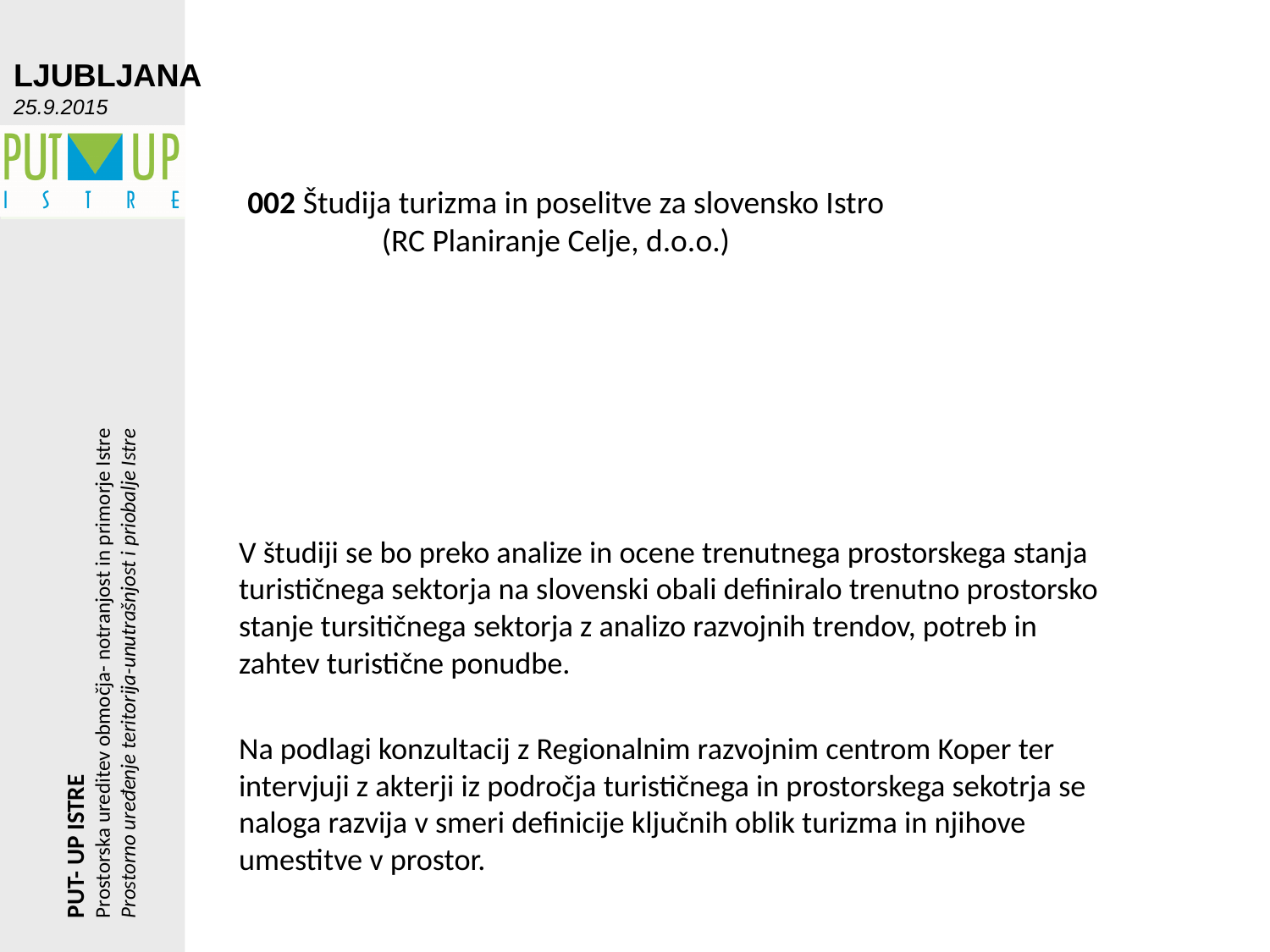

002 Študija turizma in poselitve za slovensko Istro
	 (RC Planiranje Celje, d.o.o.)
#
V študiji se bo preko analize in ocene trenutnega prostorskega stanja turističnega sektorja na slovenski obali definiralo trenutno prostorsko stanje tursitičnega sektorja z analizo razvojnih trendov, potreb in zahtev turistične ponudbe.

Na podlagi konzultacij z Regionalnim razvojnim centrom Koper ter intervjuji z akterji iz področja turističnega in prostorskega sekotrja se naloga razvija v smeri definicije ključnih oblik turizma in njihove umestitve v prostor.